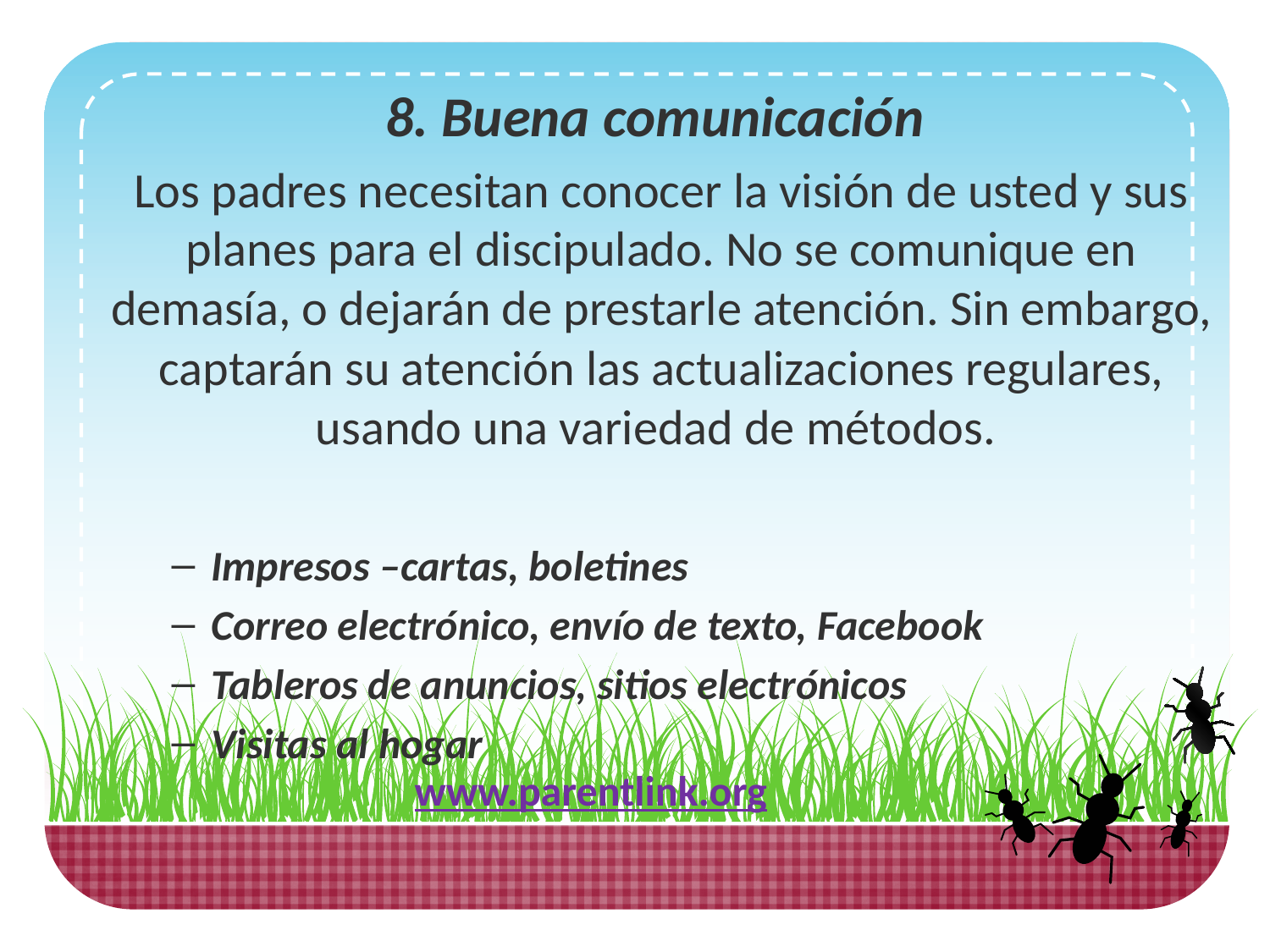

8. Buena comunicación
Los padres necesitan conocer la visión de usted y sus planes para el discipulado. No se comunique en demasía, o dejarán de prestarle atención. Sin embargo, captarán su atención las actualizaciones regulares, usando una variedad de métodos.

Impresos –cartas, boletines
Correo electrónico, envío de texto, Facebook
Tableros de anuncios, sitios electrónicos
Visitas al hogar

	www.parentlink.org